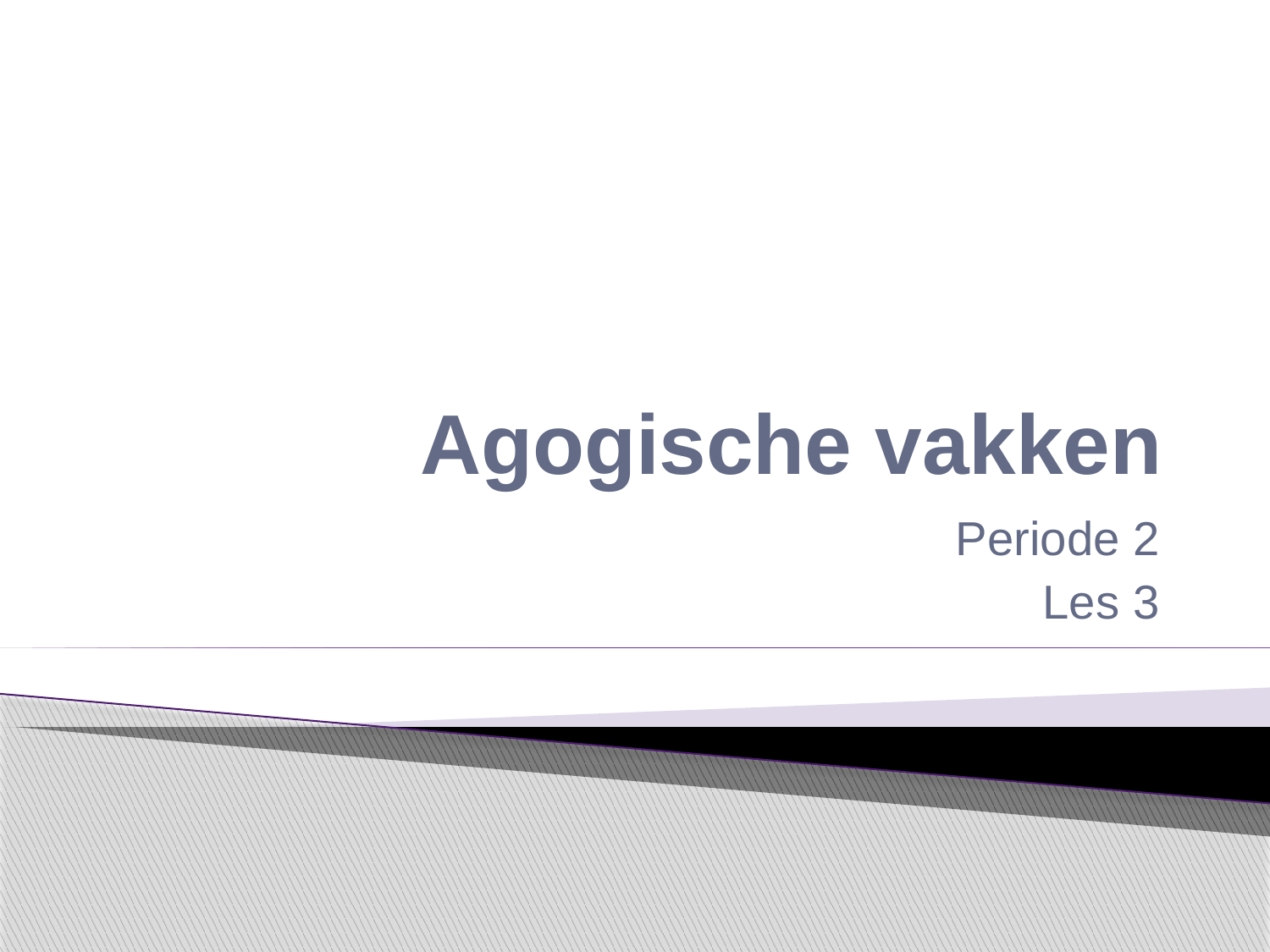

# Agogische vakken
Periode 2
Les 3